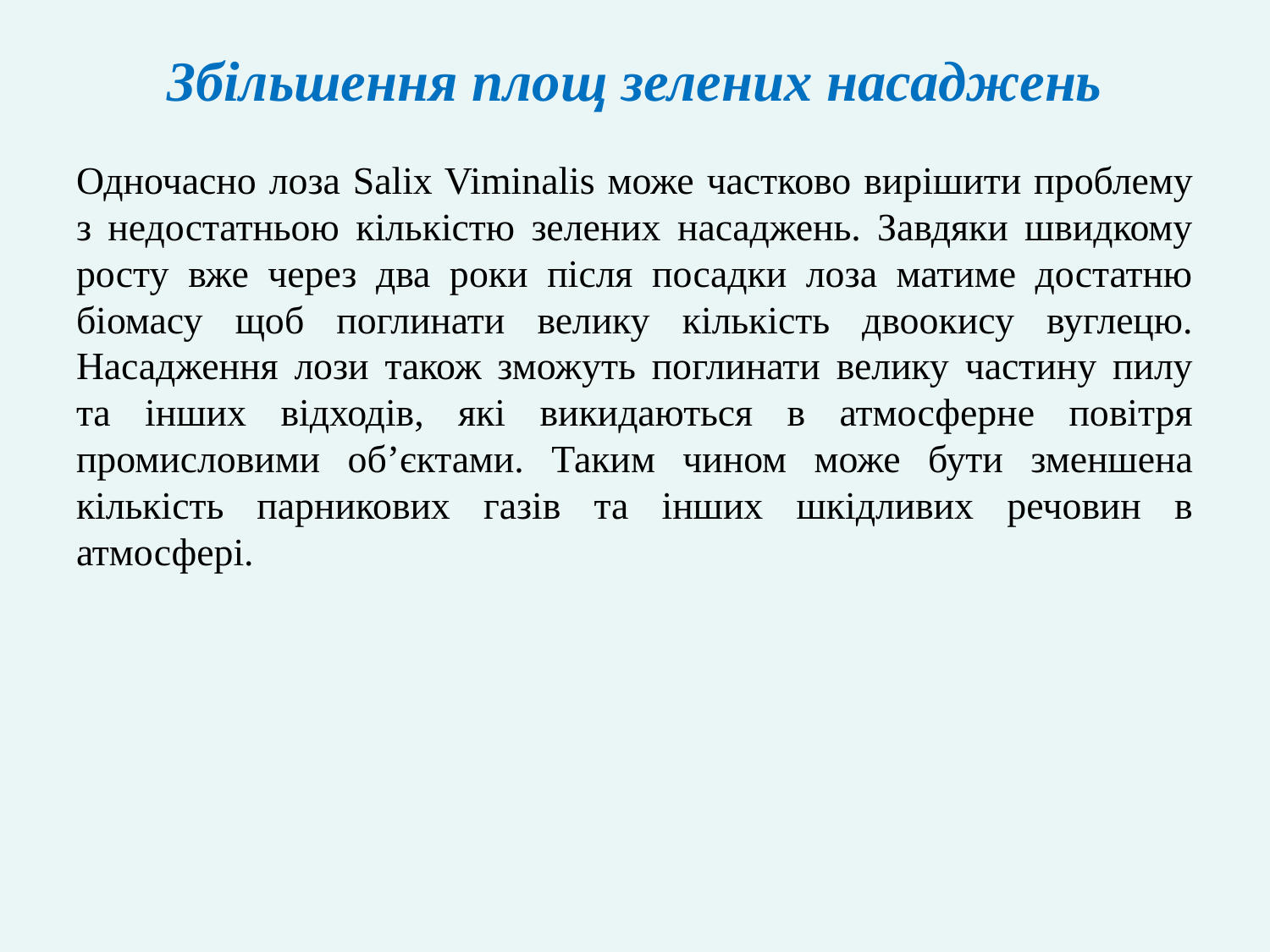

# Збільшення площ зелених насаджень
Одночасно лоза Salix Viminalis може частково вирішити проблему з недостатньою кількістю зелених насаджень. Завдяки швидкому росту вже через два роки після посадки лоза матиме достатню біомасу щоб поглинати велику кількість двоокису вуглецю. Насадження лози також зможуть поглинати велику частину пилу та інших відходів, які викидаються в атмосферне повітря промисловими об’єктами. Таким чином може бути зменшена кількість парникових газів та інших шкідливих речовин в атмосфері.